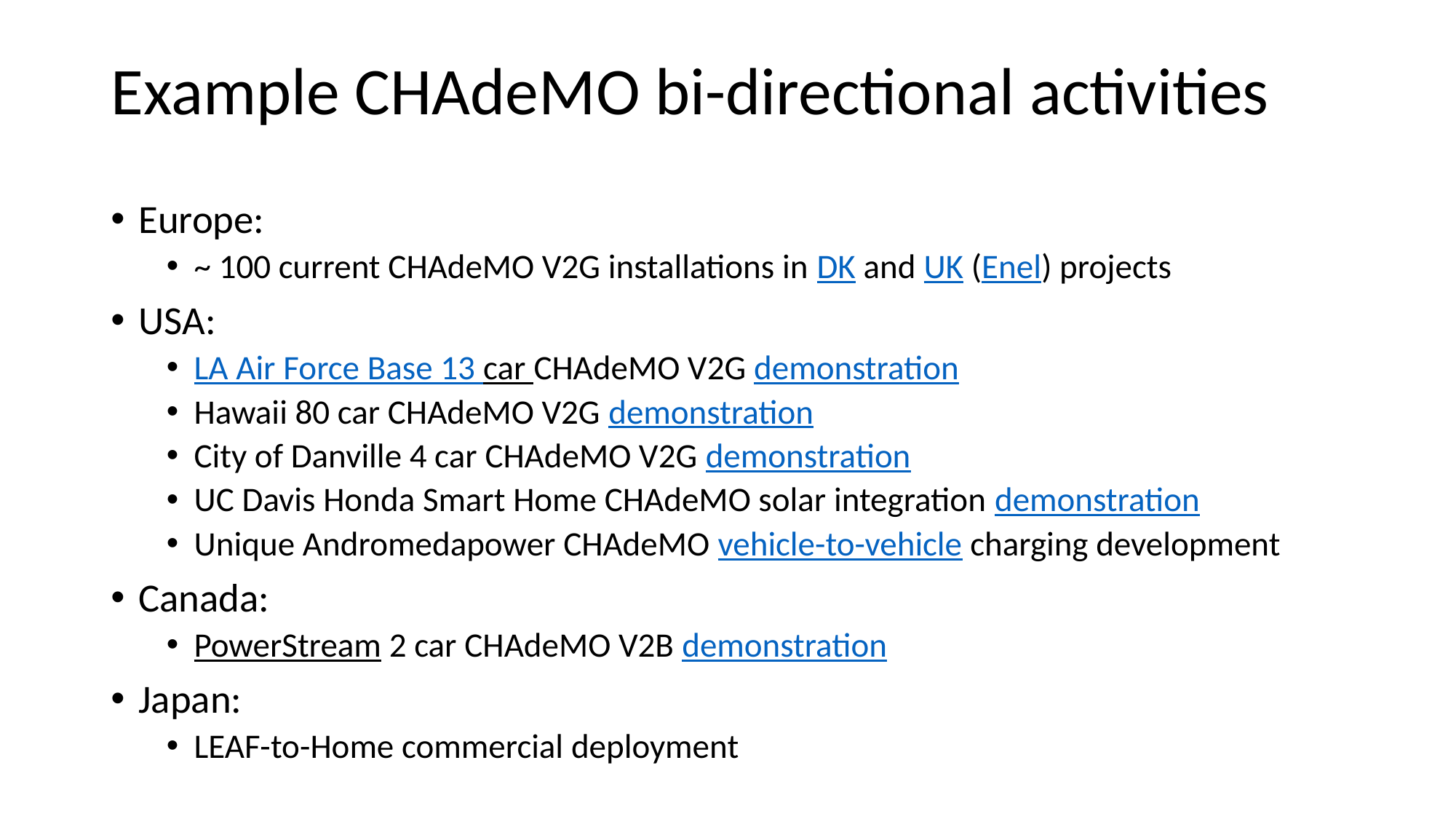

# Example CHAdeMO bi-directional activities
Europe:
~ 100 current CHAdeMO V2G installations in DK and UK (Enel) projects
USA:
LA Air Force Base 13 car CHAdeMO V2G demonstration
Hawaii 80 car CHAdeMO V2G demonstration
City of Danville 4 car CHAdeMO V2G demonstration
UC Davis Honda Smart Home CHAdeMO solar integration demonstration
Unique Andromedapower CHAdeMO vehicle-to-vehicle charging development
Canada:
PowerStream 2 car CHAdeMO V2B demonstration
Japan:
LEAF-to-Home commercial deployment